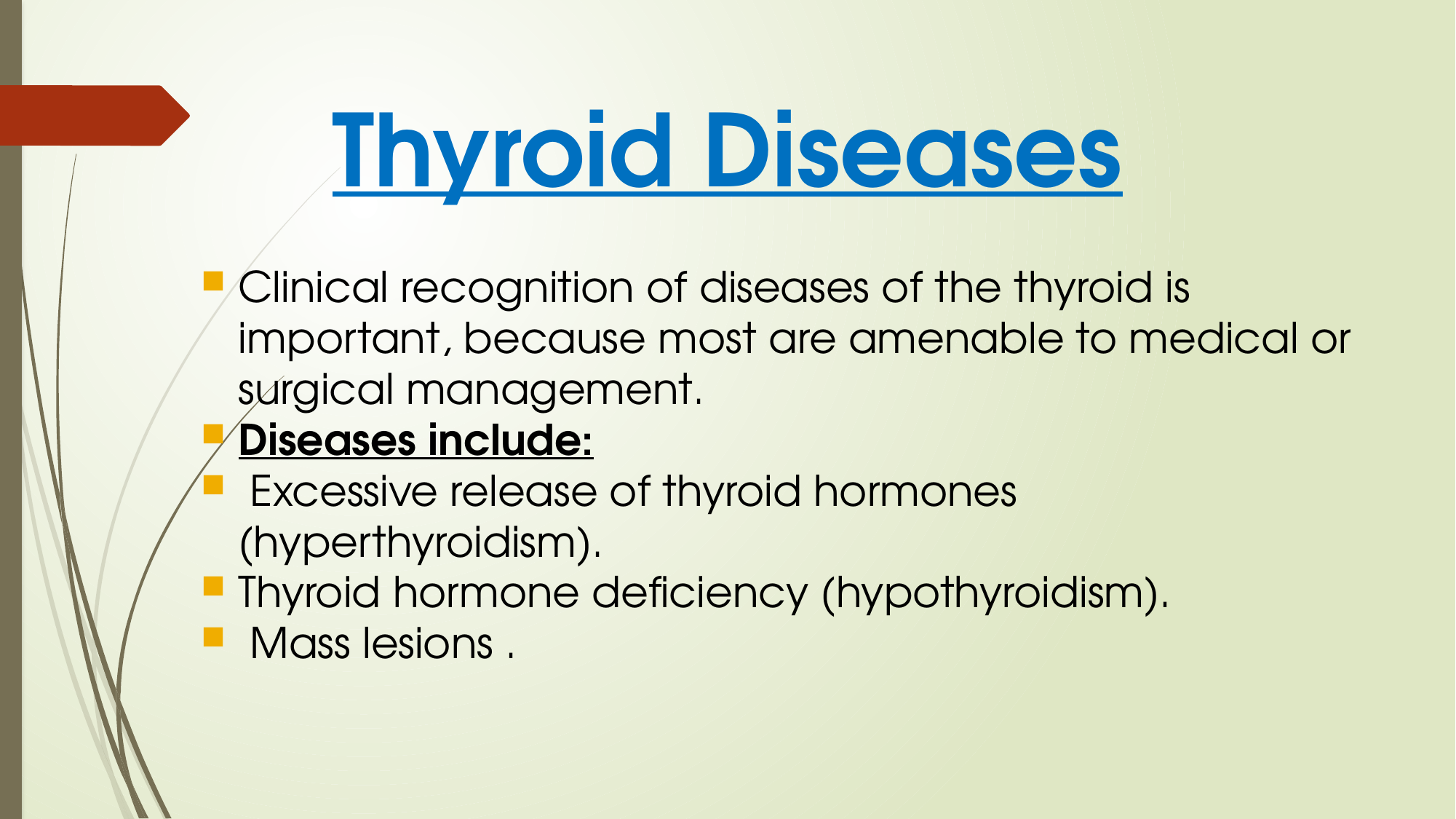

# Thyroid Diseases
Clinical recognition of diseases of the thyroid is important, because most are amenable to medical or surgical management.
Diseases include:
 Excessive release of thyroid hormones (hyperthyroidism).
Thyroid hormone deficiency (hypothyroidism).
 Mass lesions .